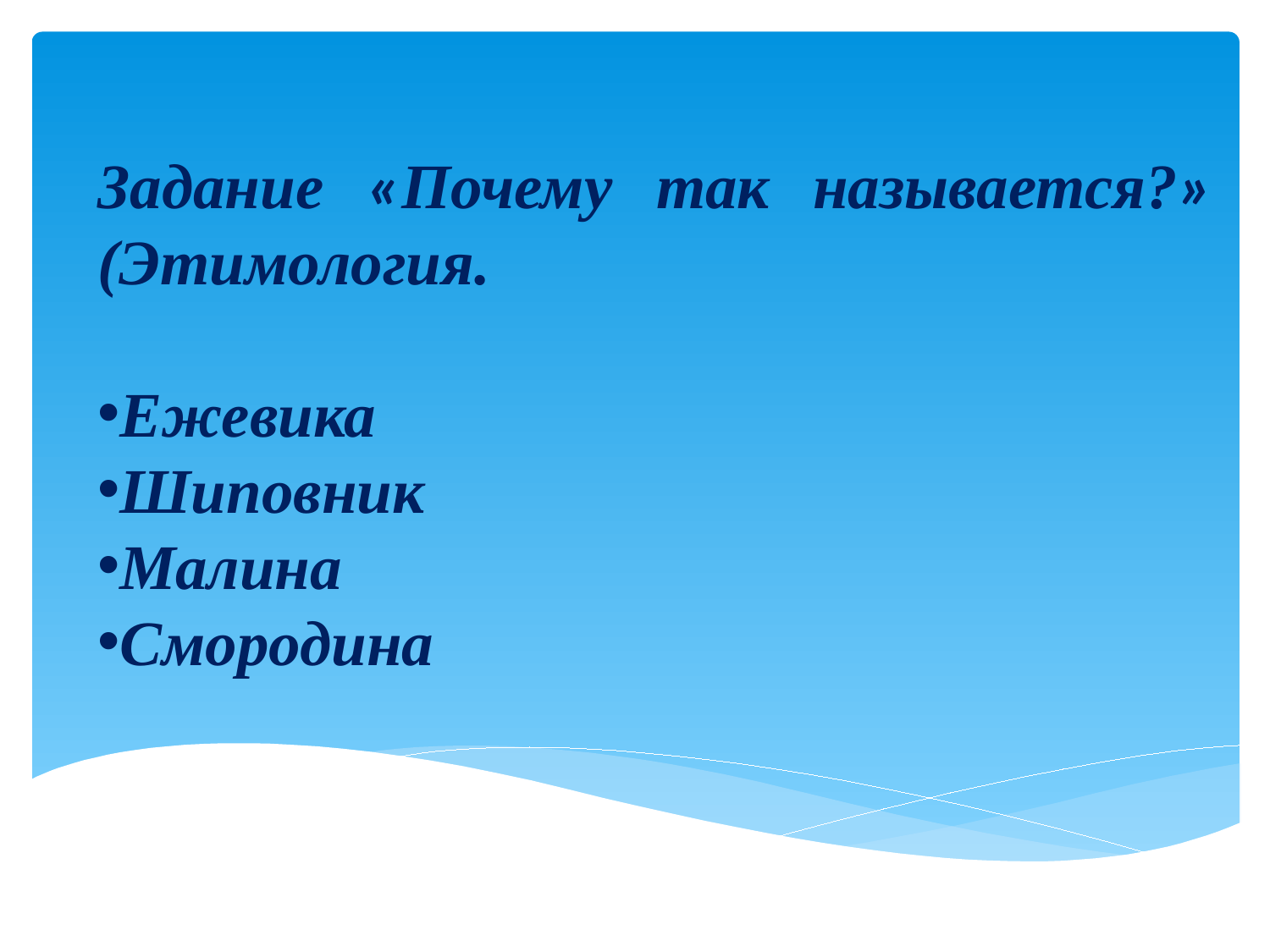

Задание «Почему так называется?» (Этимология.

Ежевика
Шиповник
Малина
Смородина